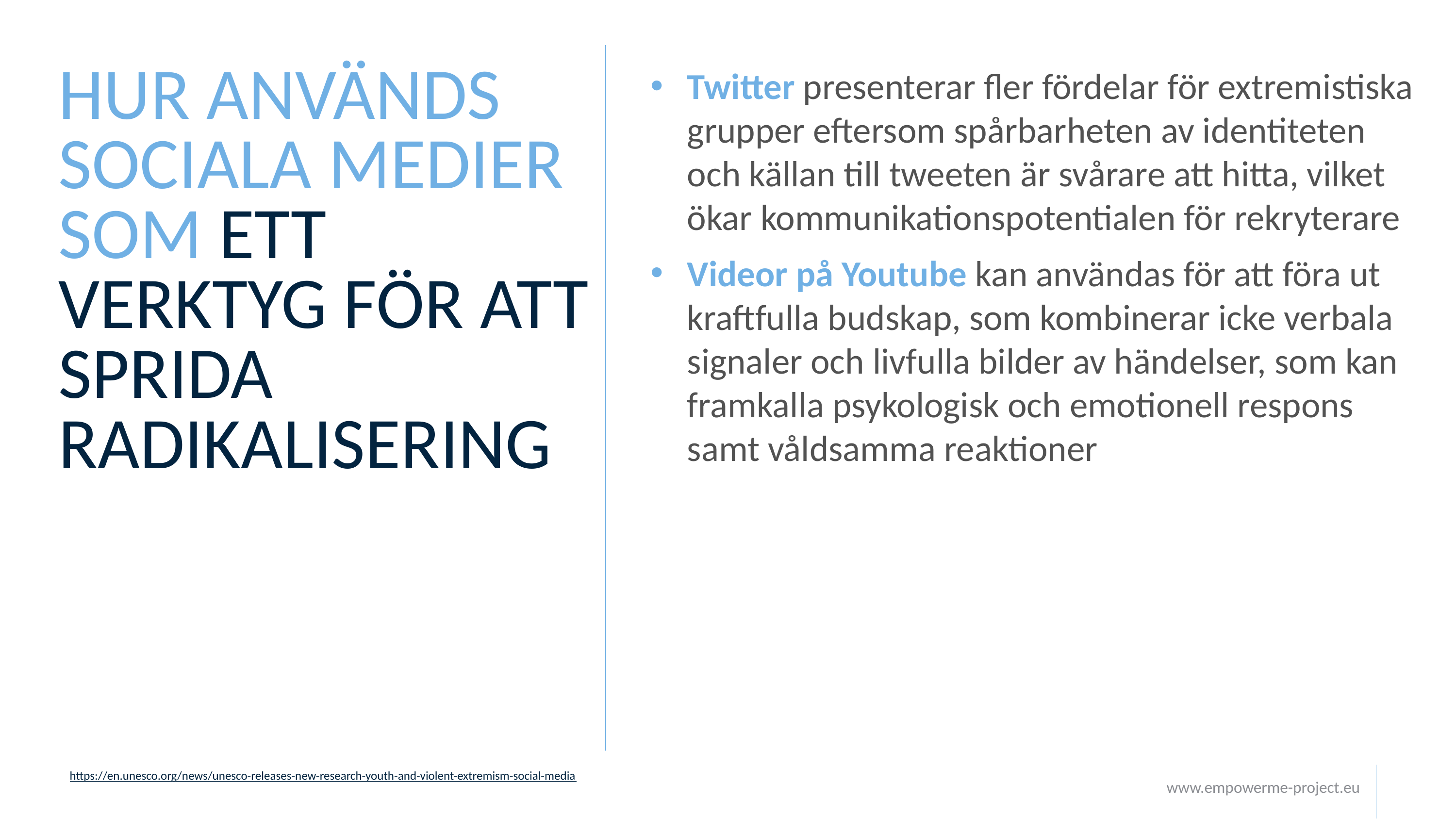

Twitter presenterar fler fördelar för extremistiska grupper eftersom spårbarheten av identiteten och källan till tweeten är svårare att hitta, vilket ökar kommunikationspotentialen för rekryterare
Videor på Youtube kan användas för att föra ut kraftfulla budskap, som kombinerar icke verbala signaler och livfulla bilder av händelser, som kan framkalla psykologisk och emotionell respons samt våldsamma reaktioner
HUR ANVÄNDS SOCIALA MEDIER SOM ETT VERKTYG FÖR ATT SPRIDA RADIKALISERING
https://en.unesco.org/news/unesco-releases-new-research-youth-and-violent-extremism-social-media
www.empowerme-project.eu